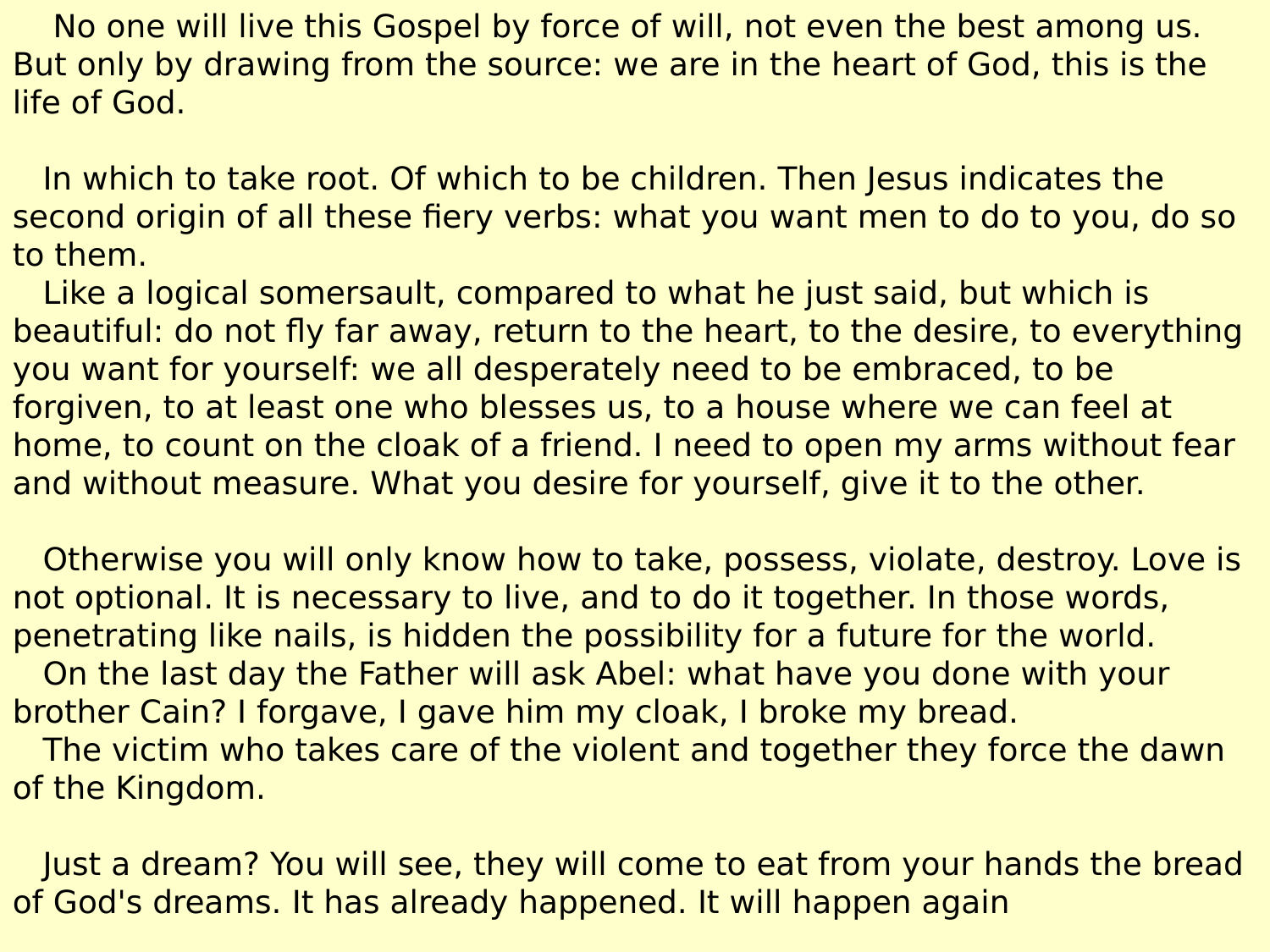

No one will live this Gospel by force of will, not even the best among us. But only by drawing from the source: we are in the heart of God, this is the life of God.

   In which to take root. Of which to be children. Then Jesus indicates the second origin of all these fiery verbs: what you want men to do to you, do so to them.
   Like a logical somersault, compared to what he just said, but which is beautiful: do not fly far away, return to the heart, to the desire, to everything you want for yourself: we all desperately need to be embraced, to be forgiven, to at least one who blesses us, to a house where we can feel at home, to count on the cloak of a friend. I need to open my arms without fear and without measure. What you desire for yourself, give it to the other.

   Otherwise you will only know how to take, possess, violate, destroy. Love is not optional. It is necessary to live, and to do it together. In those words, penetrating like nails, is hidden the possibility for a future for the world.
   On the last day the Father will ask Abel: what have you done with your brother Cain? I forgave, I gave him my cloak, I broke my bread.
   The victim who takes care of the violent and together they force the dawn of the Kingdom.

   Just a dream? You will see, they will come to eat from your hands the bread of God's dreams. It has already happened. It will happen again